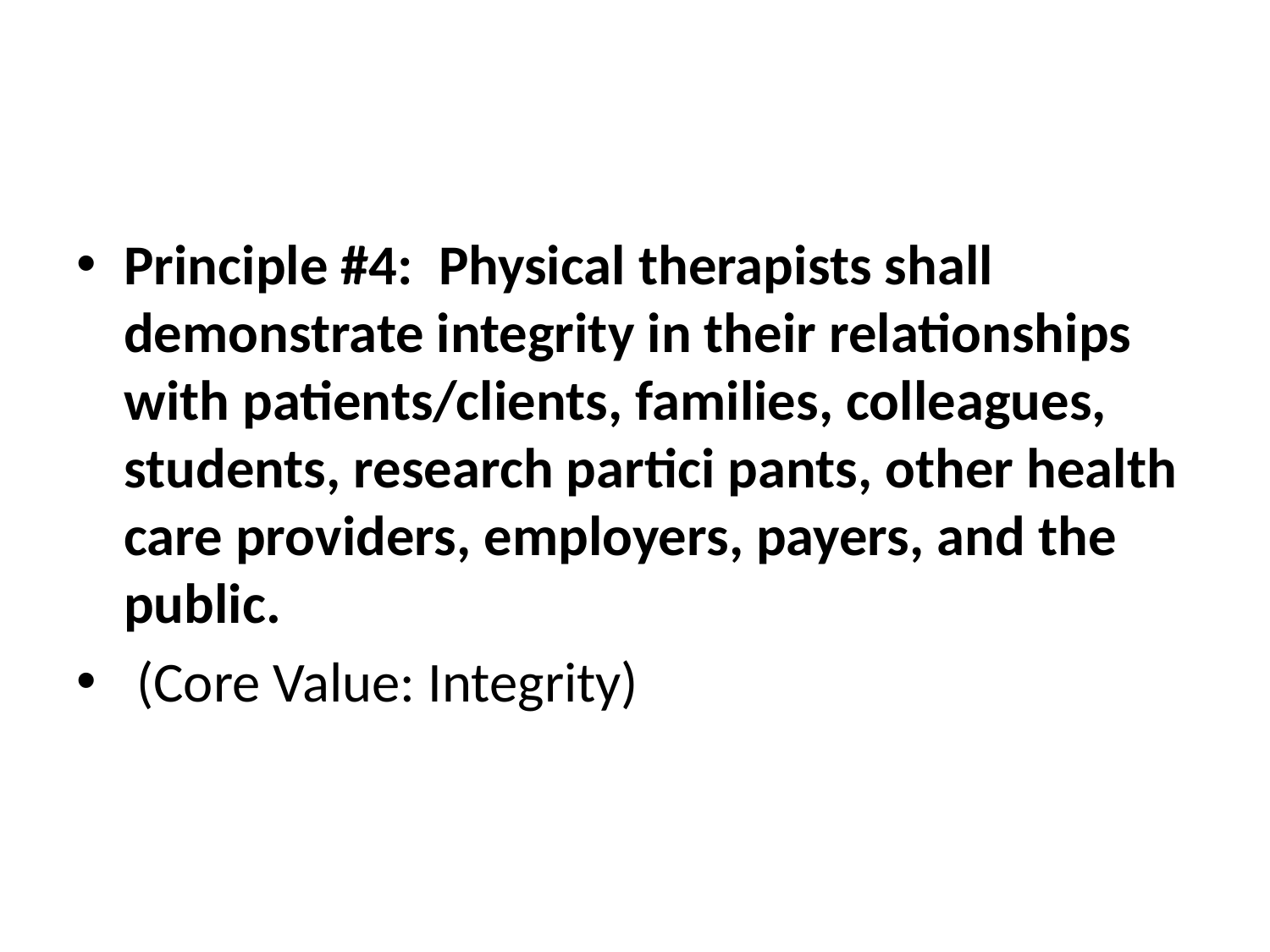

#
Principle #4:  Physical therapists shall demonstrate integrity in their relationships with patients/clients, families, colleagues, students, research partici pants, other health care providers, employers, payers, and the public.
 (Core Value: Integrity)